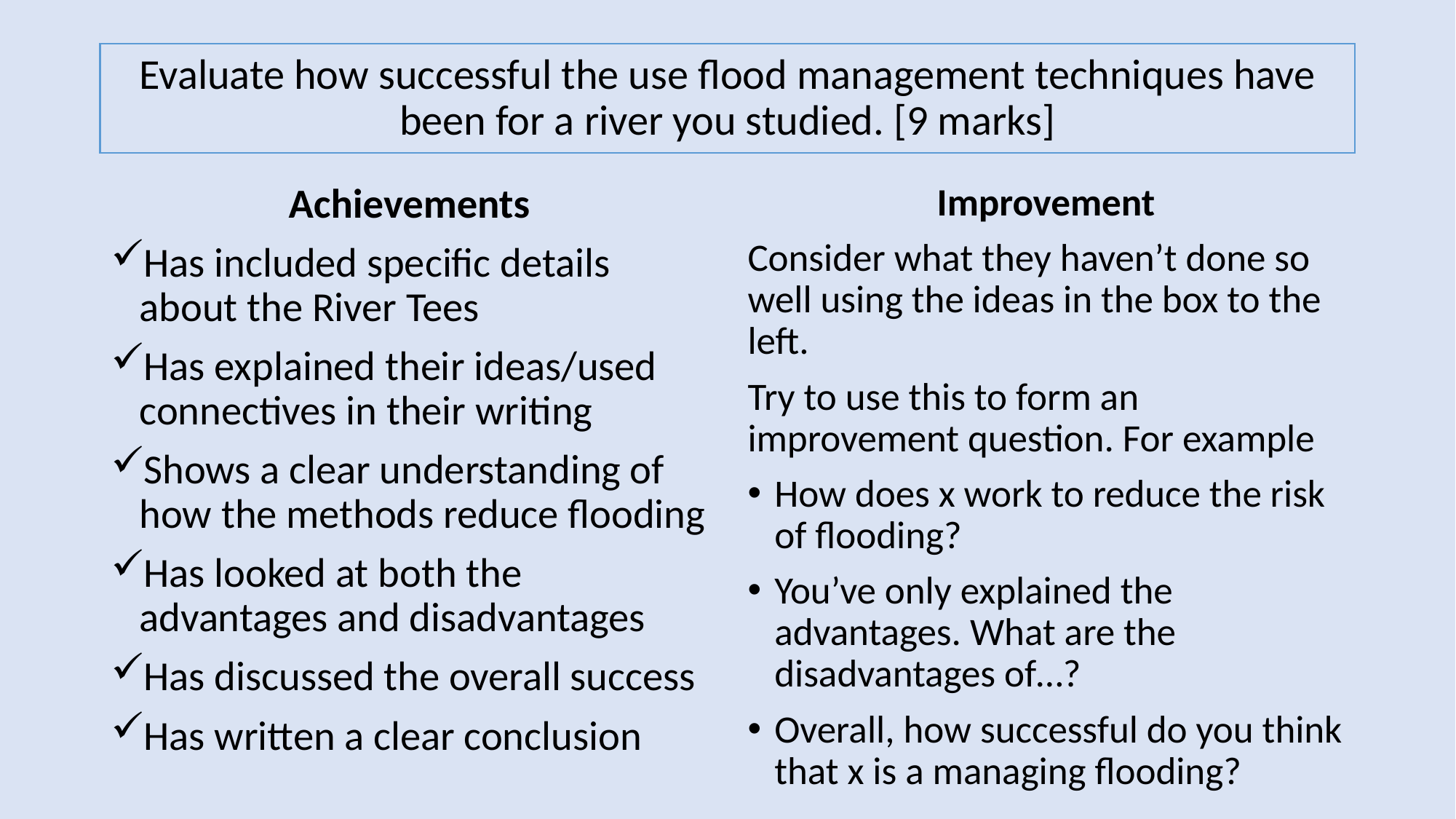

# Evaluate how successful the use flood management techniques have been for a river you studied. [9 marks]
Achievements
Has included specific details about the River Tees
Has explained their ideas/used connectives in their writing
Shows a clear understanding of how the methods reduce flooding
Has looked at both the advantages and disadvantages
Has discussed the overall success
Has written a clear conclusion
Improvement
Consider what they haven’t done so well using the ideas in the box to the left.
Try to use this to form an improvement question. For example
How does x work to reduce the risk of flooding?
You’ve only explained the advantages. What are the disadvantages of…?
Overall, how successful do you think that x is a managing flooding?